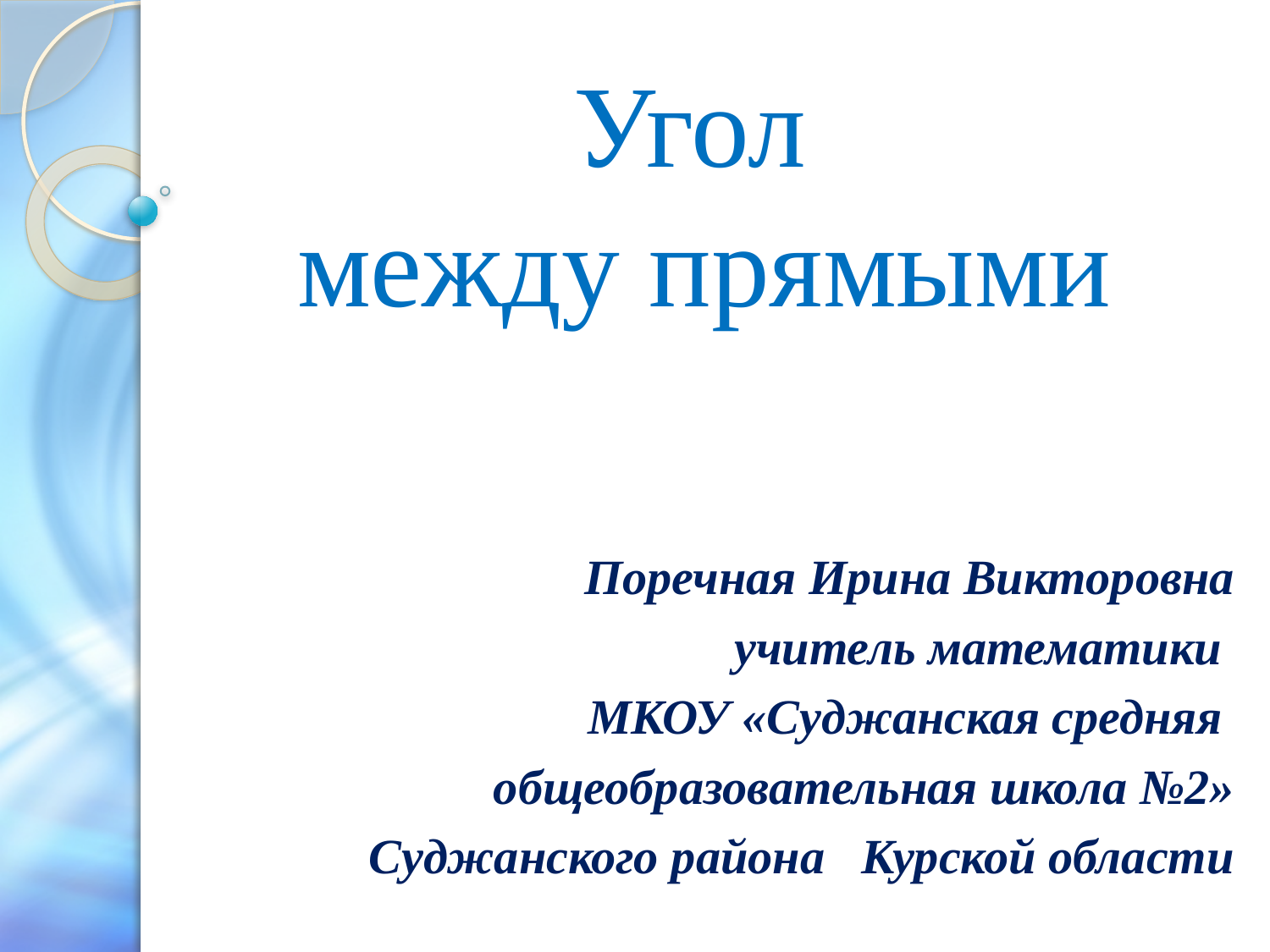

# Угол между прямыми
Поречная Ирина Викторовна
учитель математики
МКОУ «Суджанская средняя
общеобразовательная школа №2»
Суджанского района   Курской области